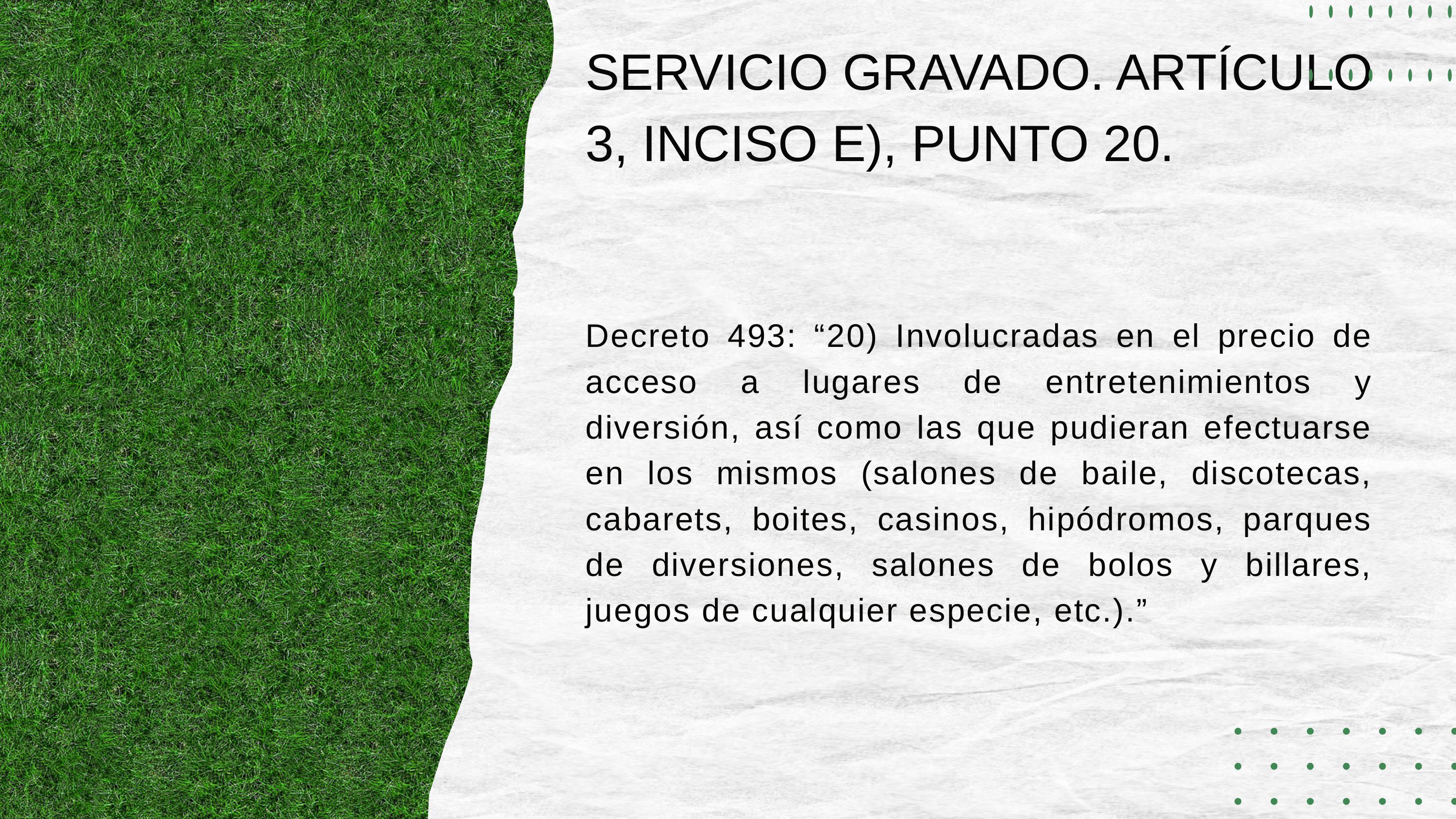

SERVICIO GRAVADO. ARTÍCULO 3, INCISO E), PUNTO 20.
Decreto 493: “20) Involucradas en el precio de acceso a lugares de entretenimientos y diversión, así como las que pudieran efectuarse en los mismos (salones de baile, discotecas, cabarets, boites, casinos, hipódromos, parques de diversiones, salones de bolos y billares, juegos de cualquier especie, etc.).”